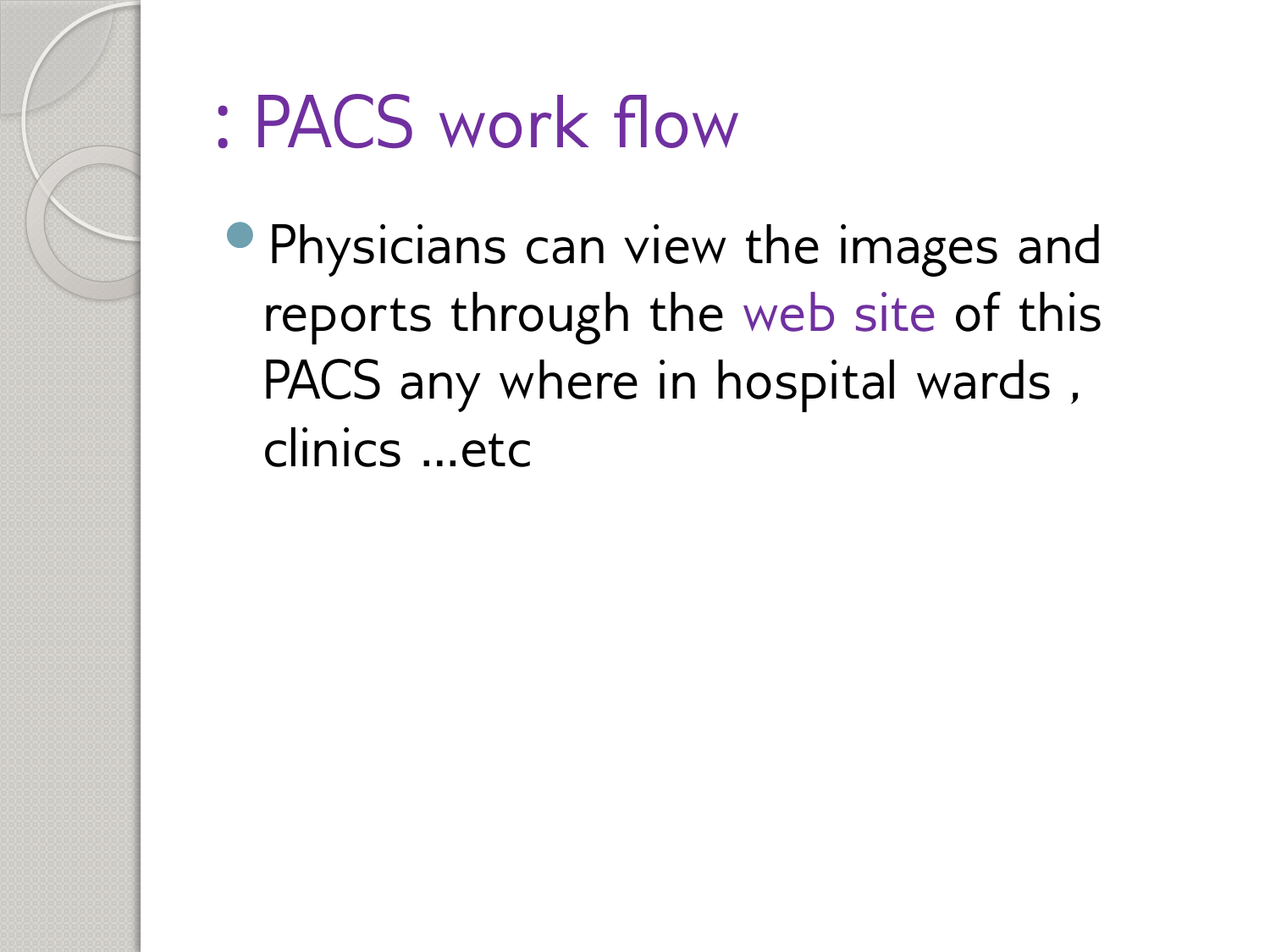

# PACS work flow :
Physicians can view the images and reports through the web site of this PACS any where in hospital wards , clinics …etc